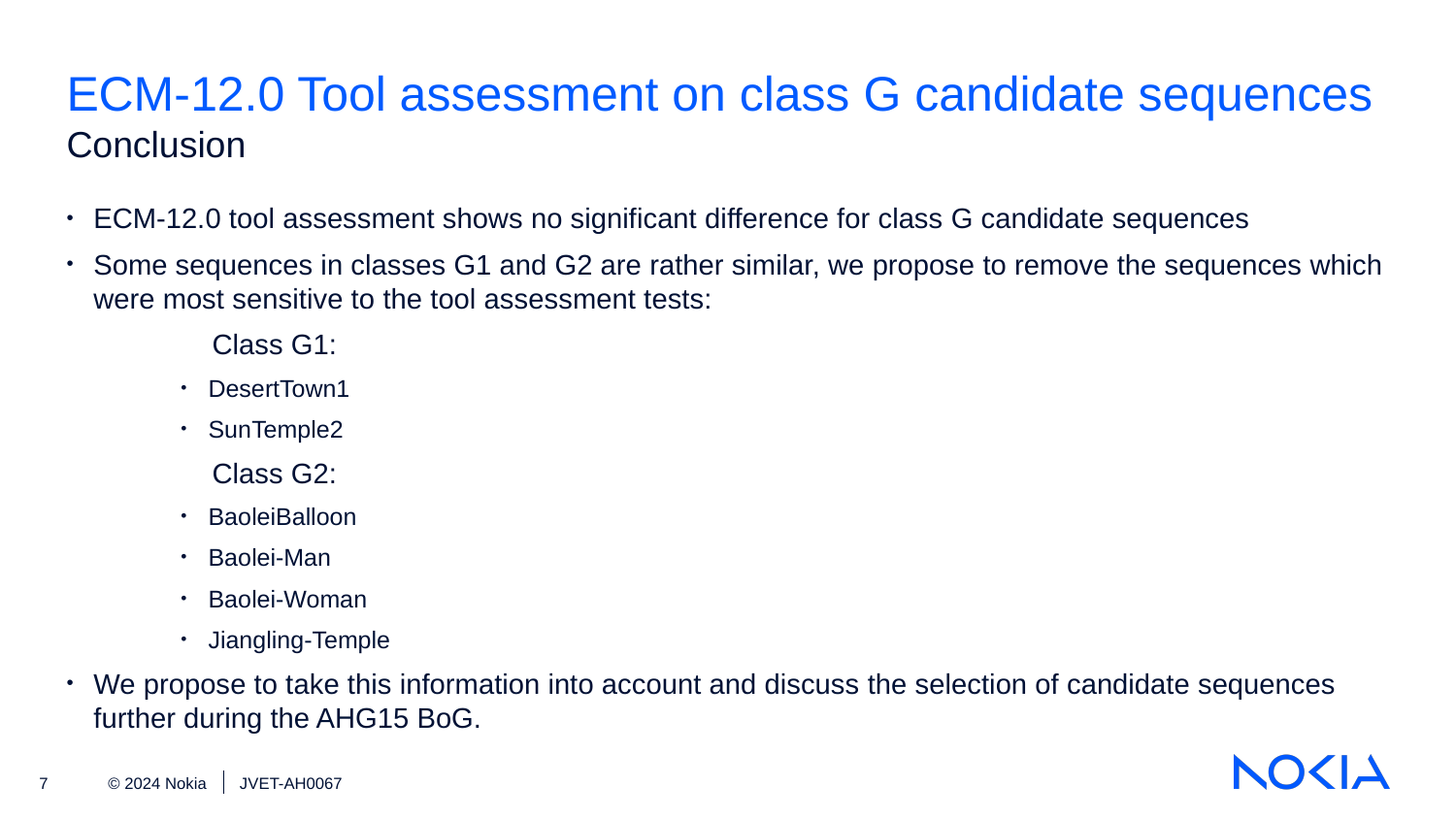

ECM-12.0 Tool assessment on class G candidate sequences

Conclusion
ECM-12.0 tool assessment shows no significant difference for class G candidate sequences
Some sequences in classes G1 and G2 are rather similar, we propose to remove the sequences which were most sensitive to the tool assessment tests:
	Class G1:
DesertTown1
SunTemple2
	Class G2:
BaoleiBalloon
Baolei-Man
Baolei-Woman
Jiangling-Temple
We propose to take this information into account and discuss the selection of candidate sequences further during the AHG15 BoG.
JVET-AH0067